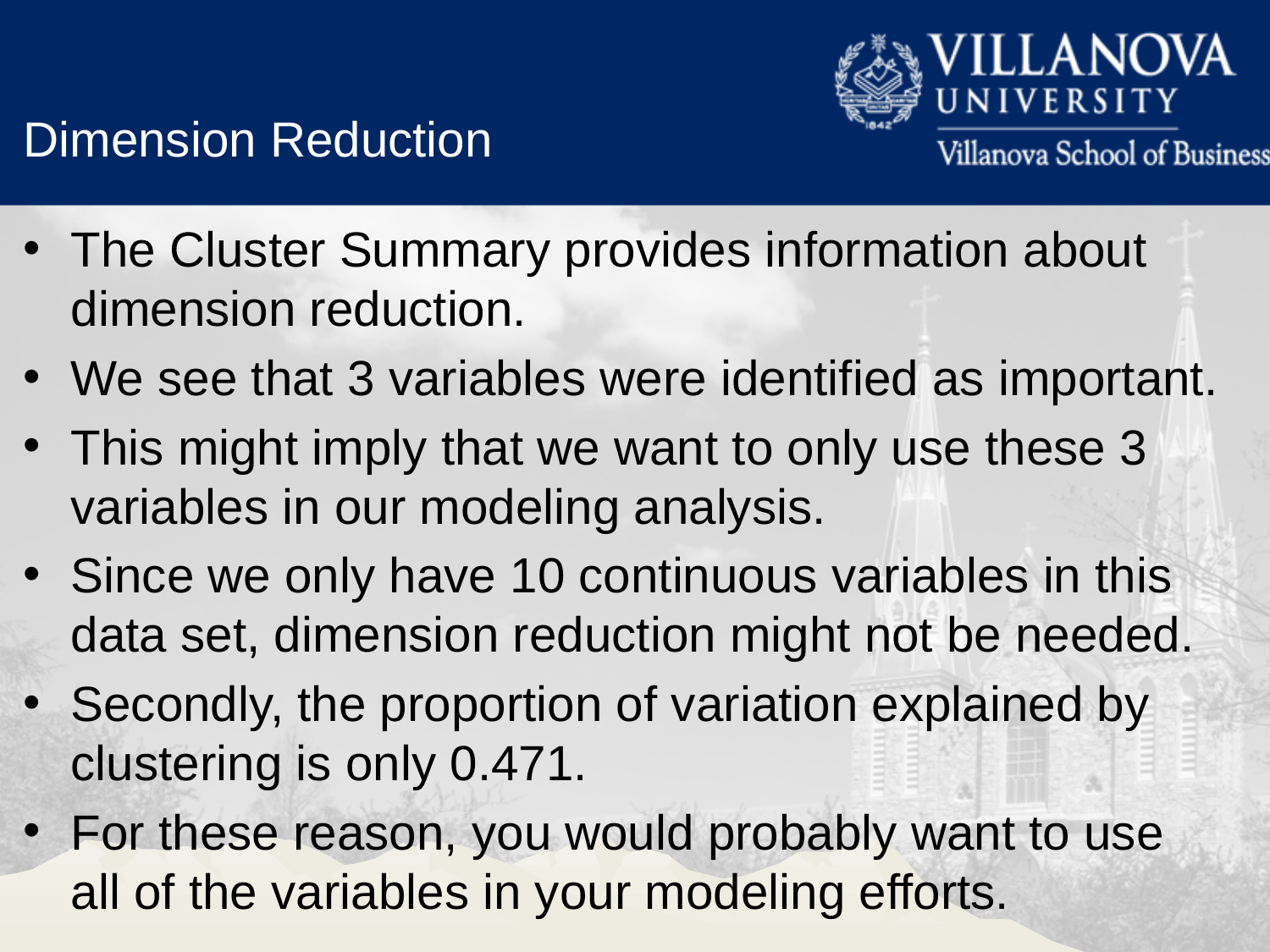

Dimension Reduction
The Cluster Summary provides information about dimension reduction.
We see that 3 variables were identified as important.
This might imply that we want to only use these 3 variables in our modeling analysis.
Since we only have 10 continuous variables in this data set, dimension reduction might not be needed.
Secondly, the proportion of variation explained by clustering is only 0.471.
For these reason, you would probably want to use all of the variables in your modeling efforts.